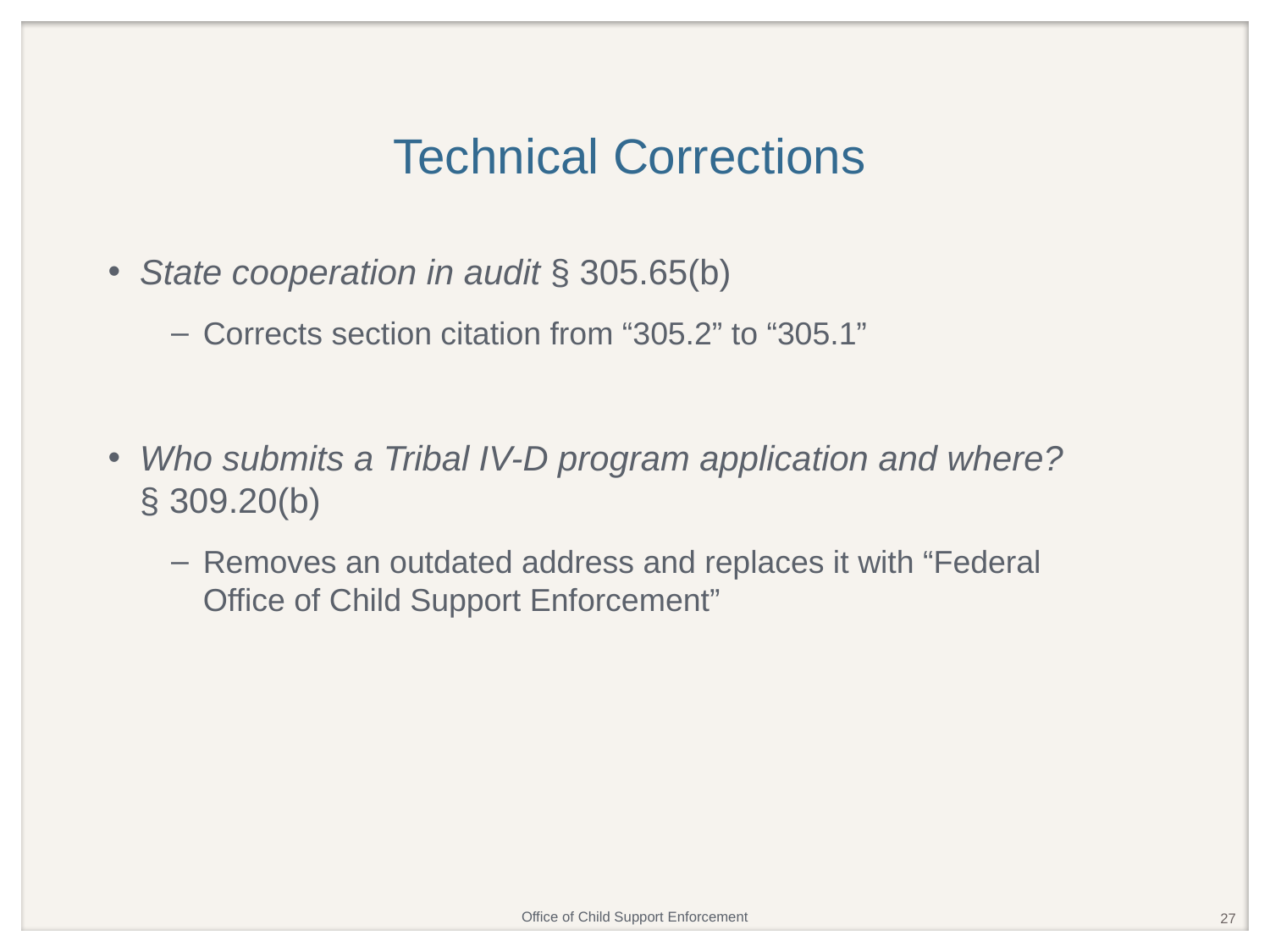

# Technical Corrections
State cooperation in audit § 305.65(b)
Corrects section citation from “305.2” to “305.1”

Who submits a Tribal IV-D program application and where?
§ 309.20(b)
Removes an outdated address and replaces it with “Federal Office of Child Support Enforcement”

27